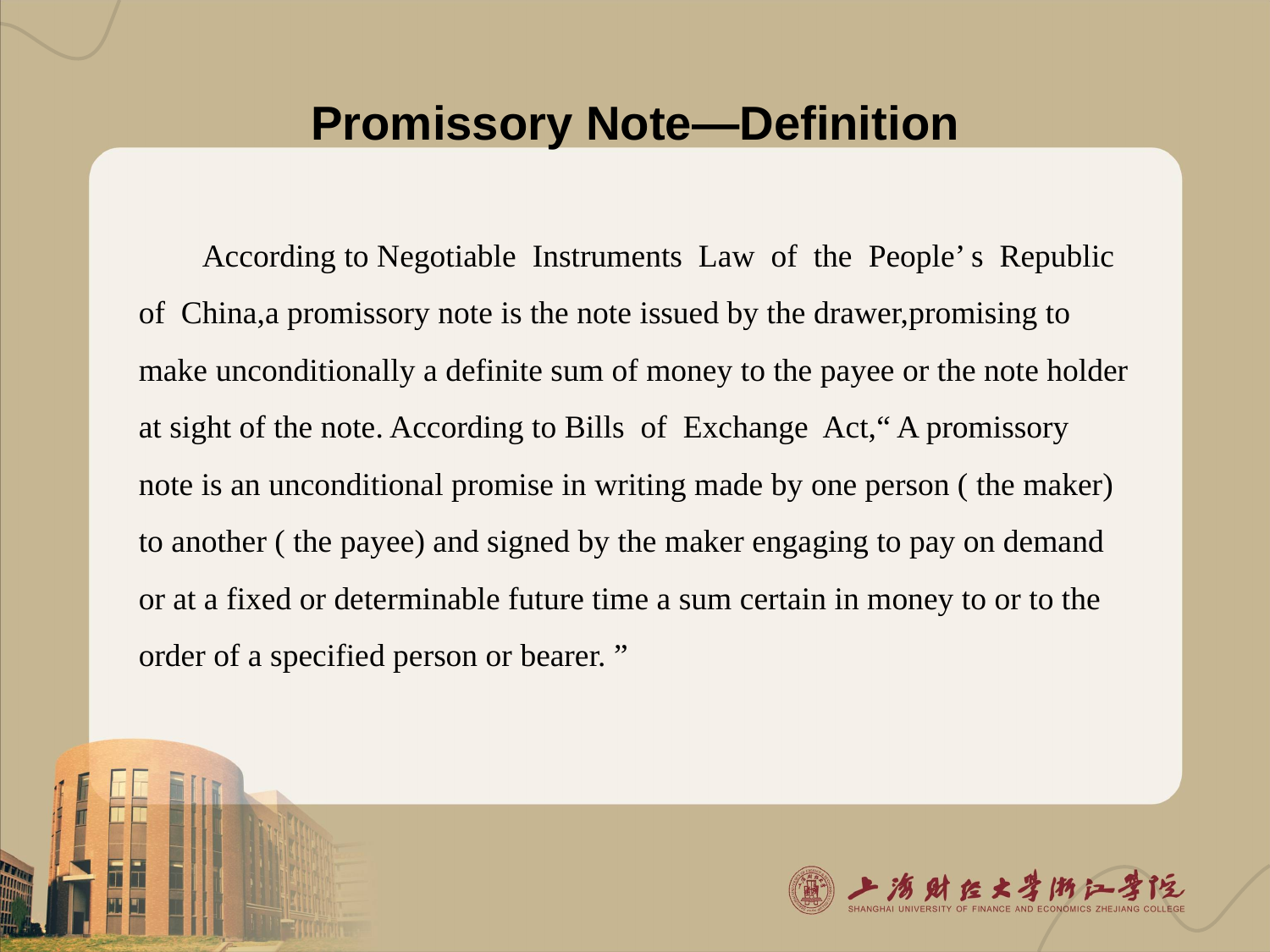

# Promissory Note—Definition
According to Negotiable  Instruments  Law  of  the  People’ s  Republic  of  China,a promissory note is the note issued by the drawer,promising to make unconditionally a definite sum of money to the payee or the note holder at sight of the note. According to Bills  of  Exchange  Act,“ A promissory note is an unconditional promise in writing made by one person ( the maker) to another ( the payee) and signed by the maker engaging to pay on demand or at a fixed or determinable future time a sum certain in money to or to the order of a specified person or bearer. ”